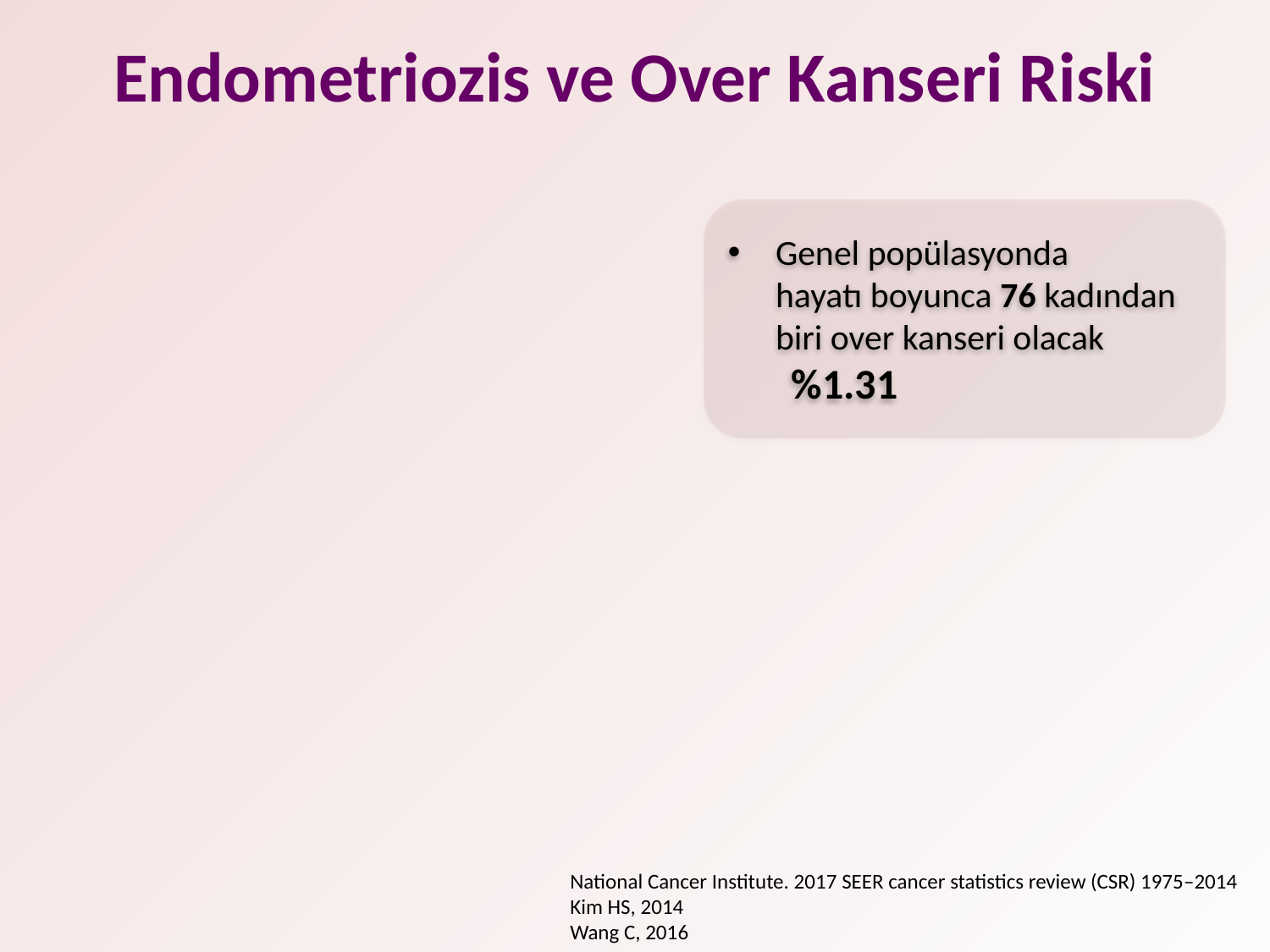

# Endometriozis ve Over Kanseri Riski
Genel popülasyonda        hayatı boyunca 76 kadından biri over kanseri olacak
%1.31
National Cancer Institute. 2017 SEER cancer statistics review (CSR) 1975–2014
Kim HS, 2014
Wang C, 2016